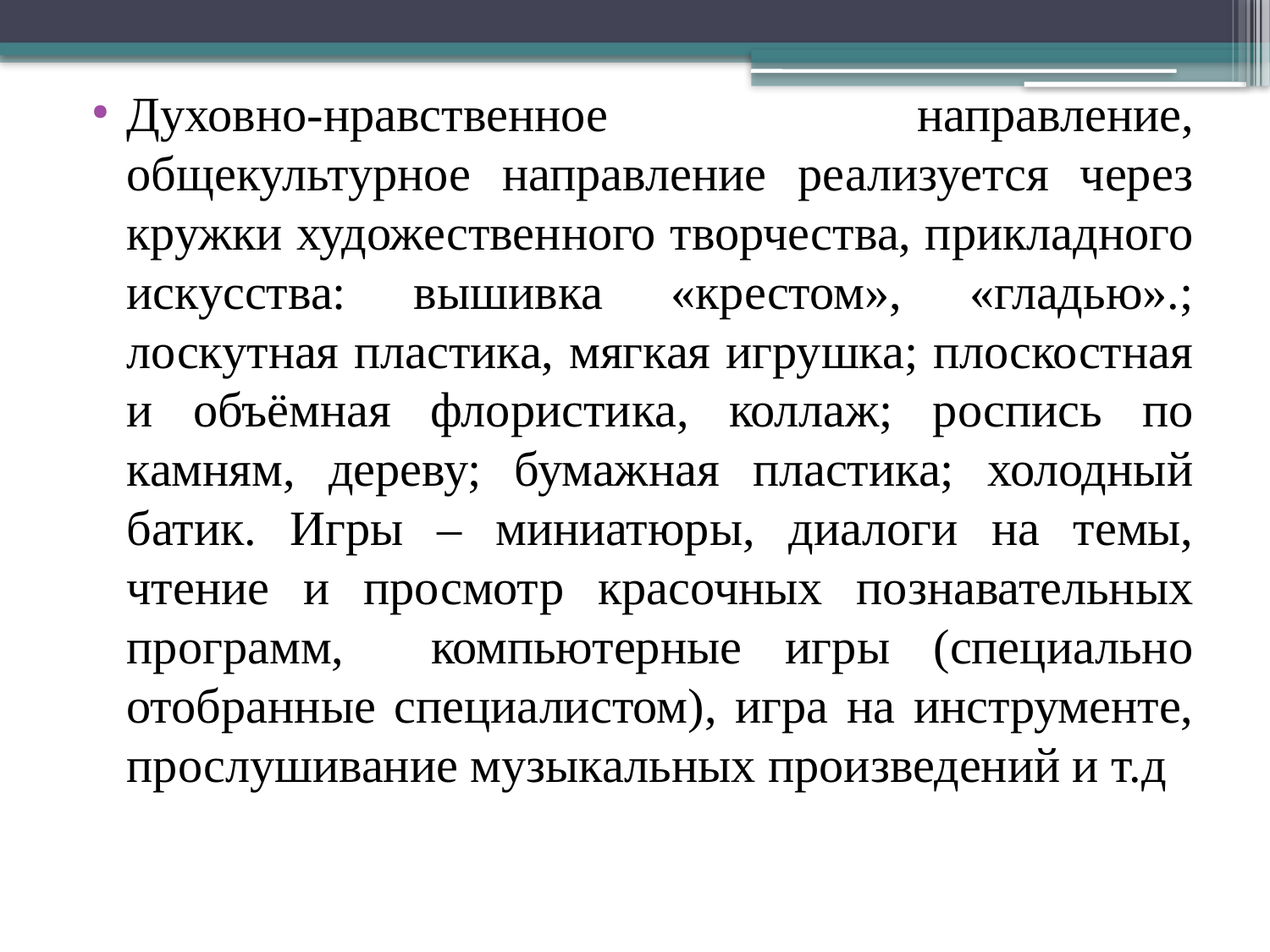

#
Духовно-нравственное направление, общекультурное направление реализуется через кружки художественного творчества, прикладного искусства: вышивка «крестом», «гладью».; лоскутная пластика, мягкая игрушка; плоскостная и объёмная флористика, коллаж; роспись по камням, дереву; бумажная пластика; холодный батик. Игры – миниатюры, диалоги на темы, чтение и просмотр красочных познавательных программ,  компьютерные игры (специально отобранные специалистом), игра на инструменте, прослушивание музыкальных произведений и т.д